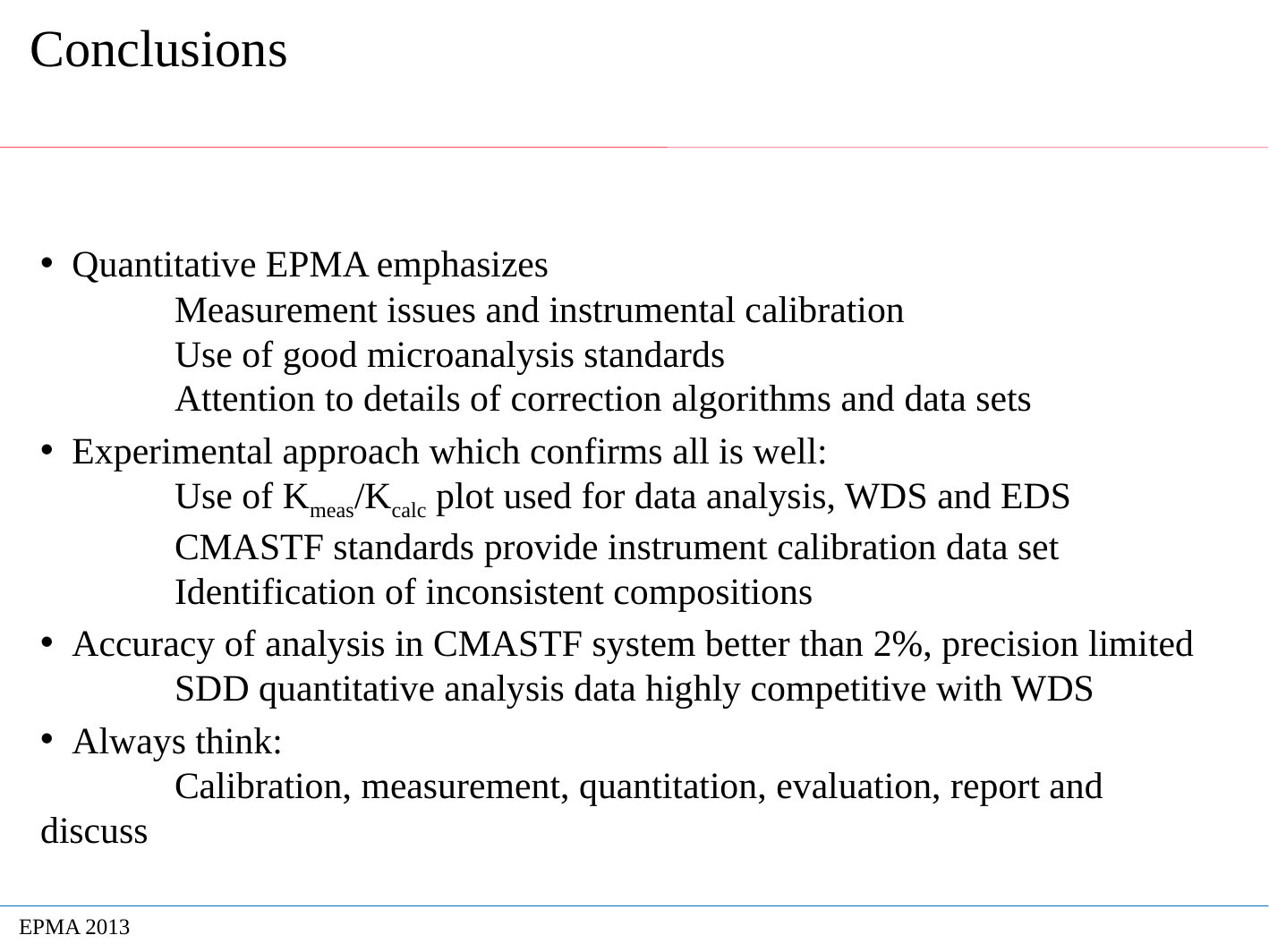

# Conclusions

  Quantitative EPMA emphasizes
	Measurement issues and instrumental calibration
	Use of good microanalysis standards
	Attention to details of correction algorithms and data sets
  Experimental approach which confirms all is well:
	Use of Kmeas/Kcalc plot used for data analysis, WDS and EDS
	CMASTF standards provide instrument calibration data set
	Identification of inconsistent compositions
  Accuracy of analysis in CMASTF system better than 2%, precision limited
	SDD quantitative analysis data highly competitive with WDS
  Always think:
	Calibration, measurement, quantitation, evaluation, report and discuss
EPMA 2013